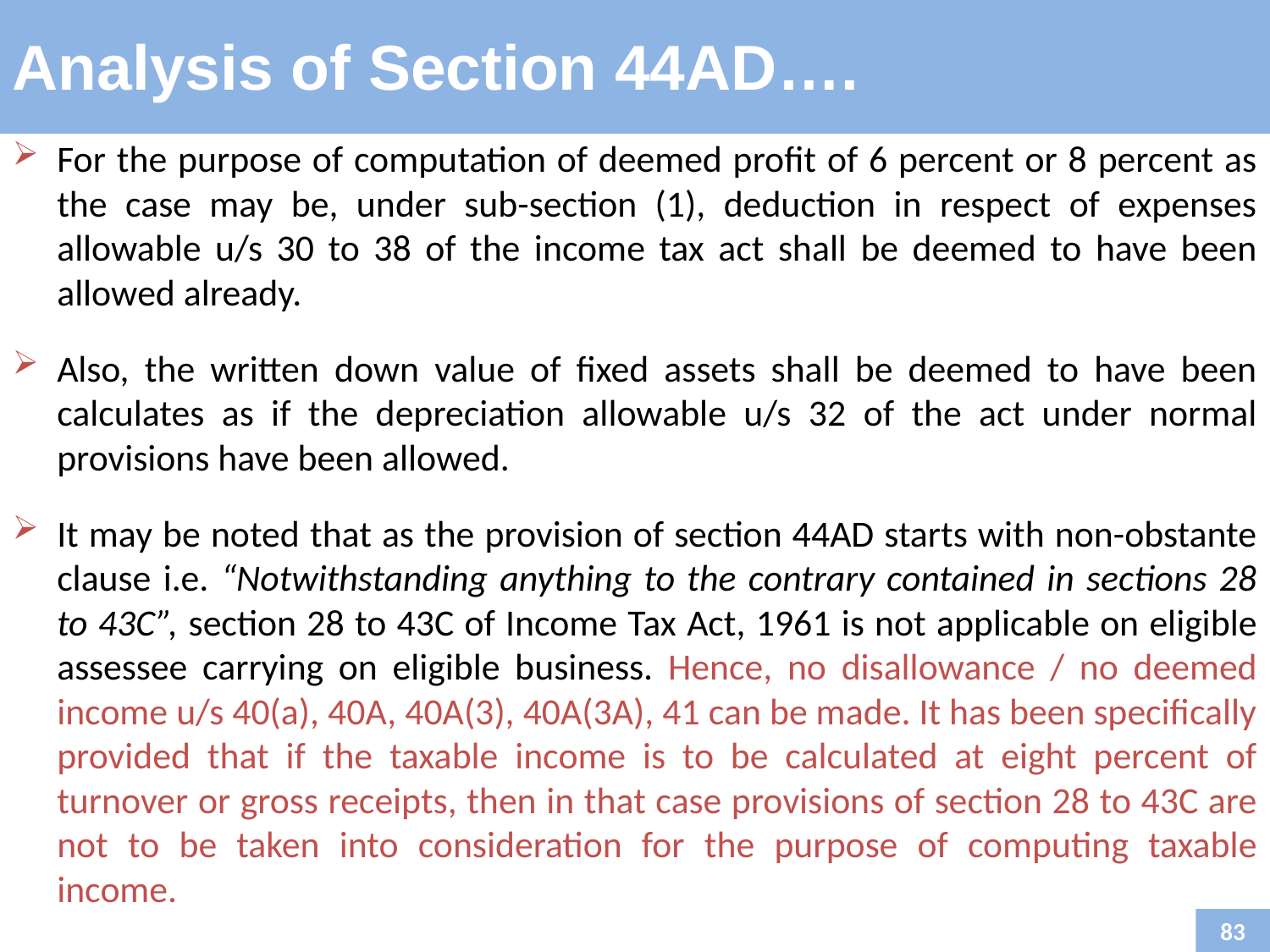

Analysis of Section 44AD….
For the purpose of computation of deemed profit of 6 percent or 8 percent as the case may be, under sub-section (1), deduction in respect of expenses allowable u/s 30 to 38 of the income tax act shall be deemed to have been allowed already.
Also, the written down value of fixed assets shall be deemed to have been calculates as if the depreciation allowable u/s 32 of the act under normal provisions have been allowed.
It may be noted that as the provision of section 44AD starts with non-obstante clause i.e. “Notwithstanding anything to the contrary contained in sections 28 to 43C”, section 28 to 43C of Income Tax Act, 1961 is not applicable on eligible assessee carrying on eligible business. Hence, no disallowance / no deemed income u/s 40(a), 40A, 40A(3), 40A(3A), 41 can be made. It has been specifically provided that if the taxable income is to be calculated at eight percent of turnover or gross receipts, then in that case provisions of section 28 to 43C are not to be taken into consideration for the purpose of computing taxable income.
83